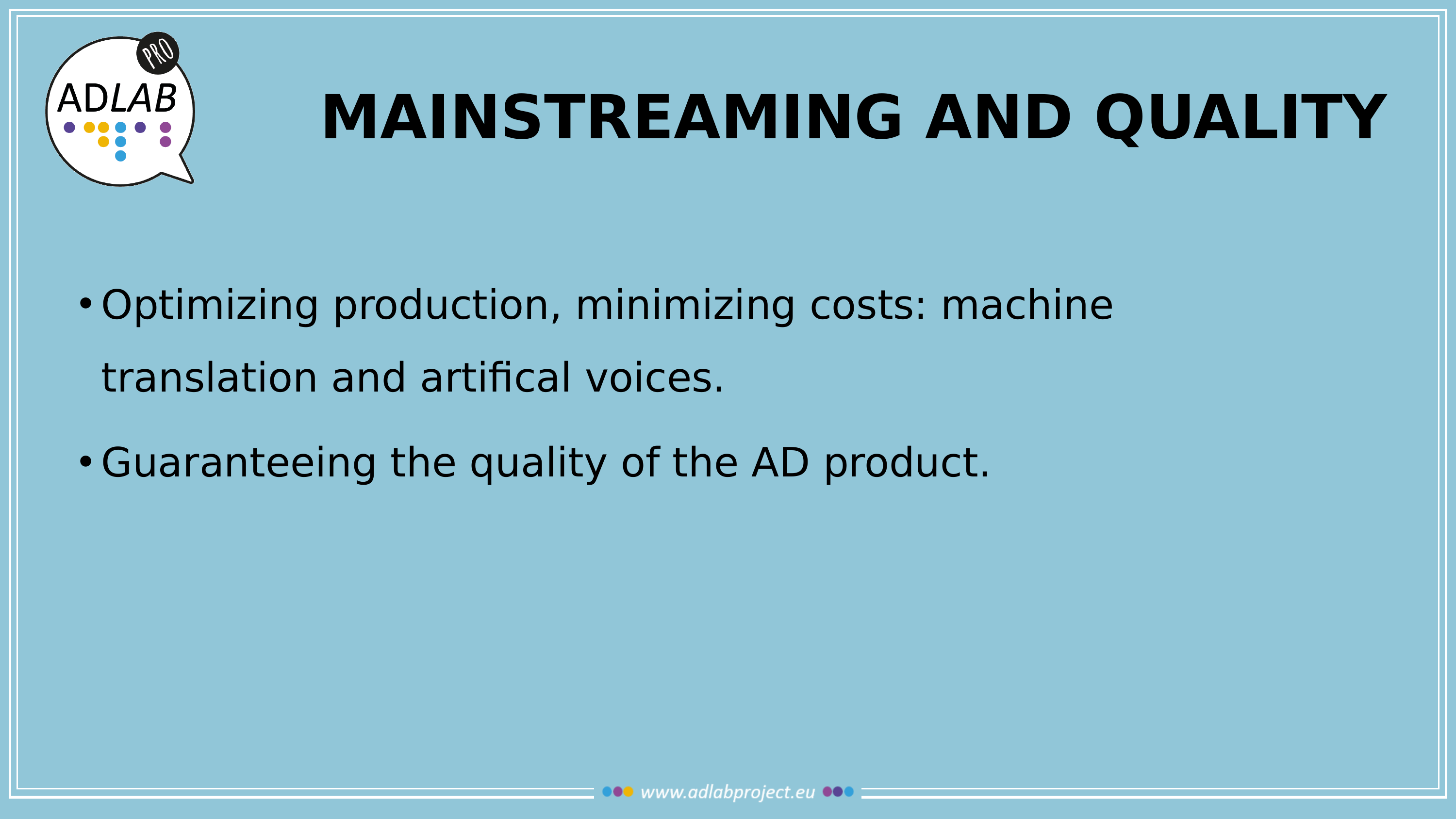

# MAINSTREAMING AND QUALITY
Optimizing production, minimizing costs: machine translation and artifical voices.
Guaranteeing the quality of the AD product.